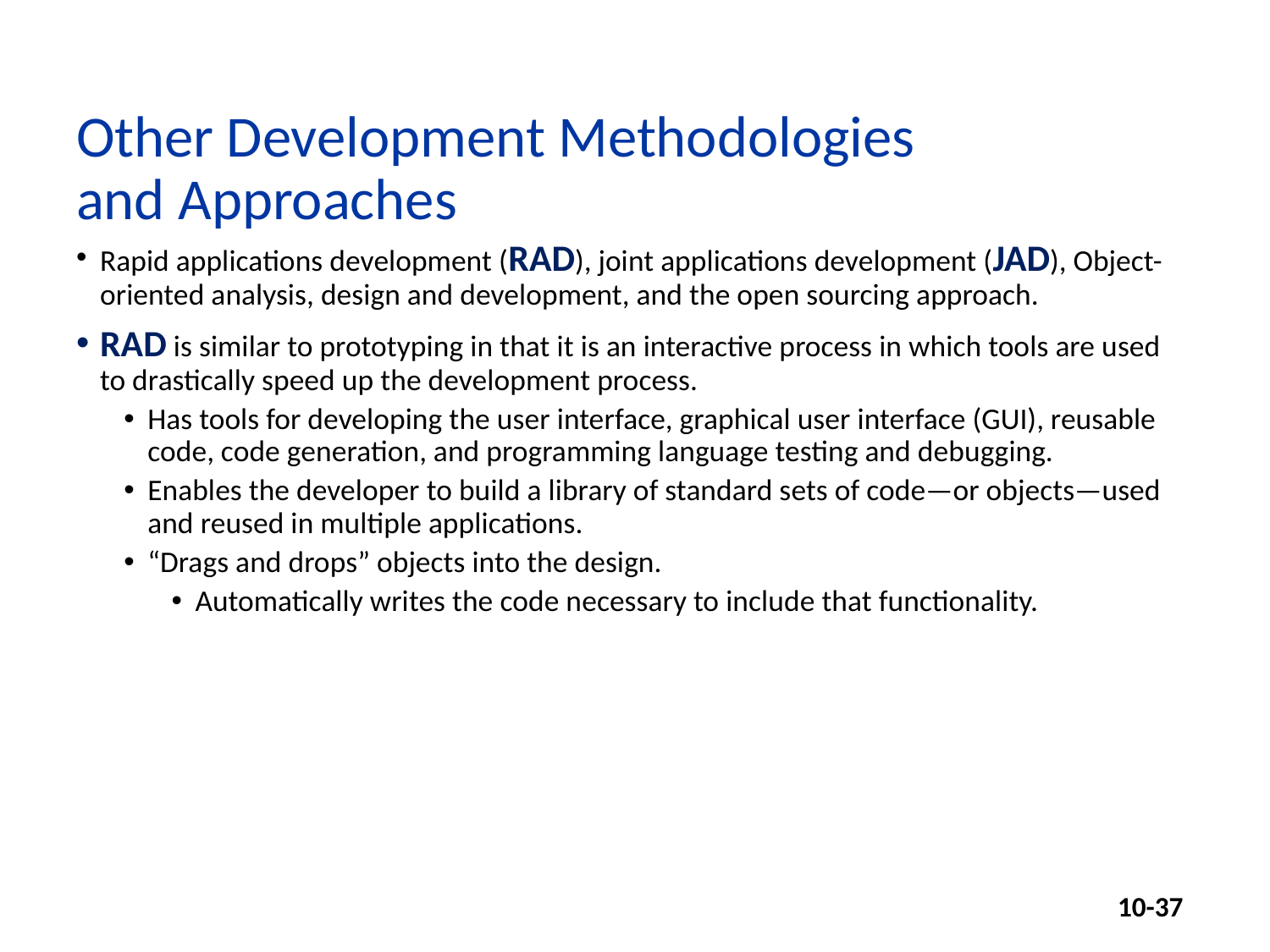

# Other Development Methodologies and Approaches
Rapid applications development (RAD), joint applications development (JAD), Object-oriented analysis, design and development, and the open sourcing approach.
RAD is similar to prototyping in that it is an interactive process in which tools are used to drastically speed up the development process.
Has tools for developing the user interface, graphical user interface (GUI), reusable code, code generation, and programming language testing and debugging.
Enables the developer to build a library of standard sets of code—or objects—used and reused in multiple applications.
“Drags and drops” objects into the design.
Automatically writes the code necessary to include that functionality.